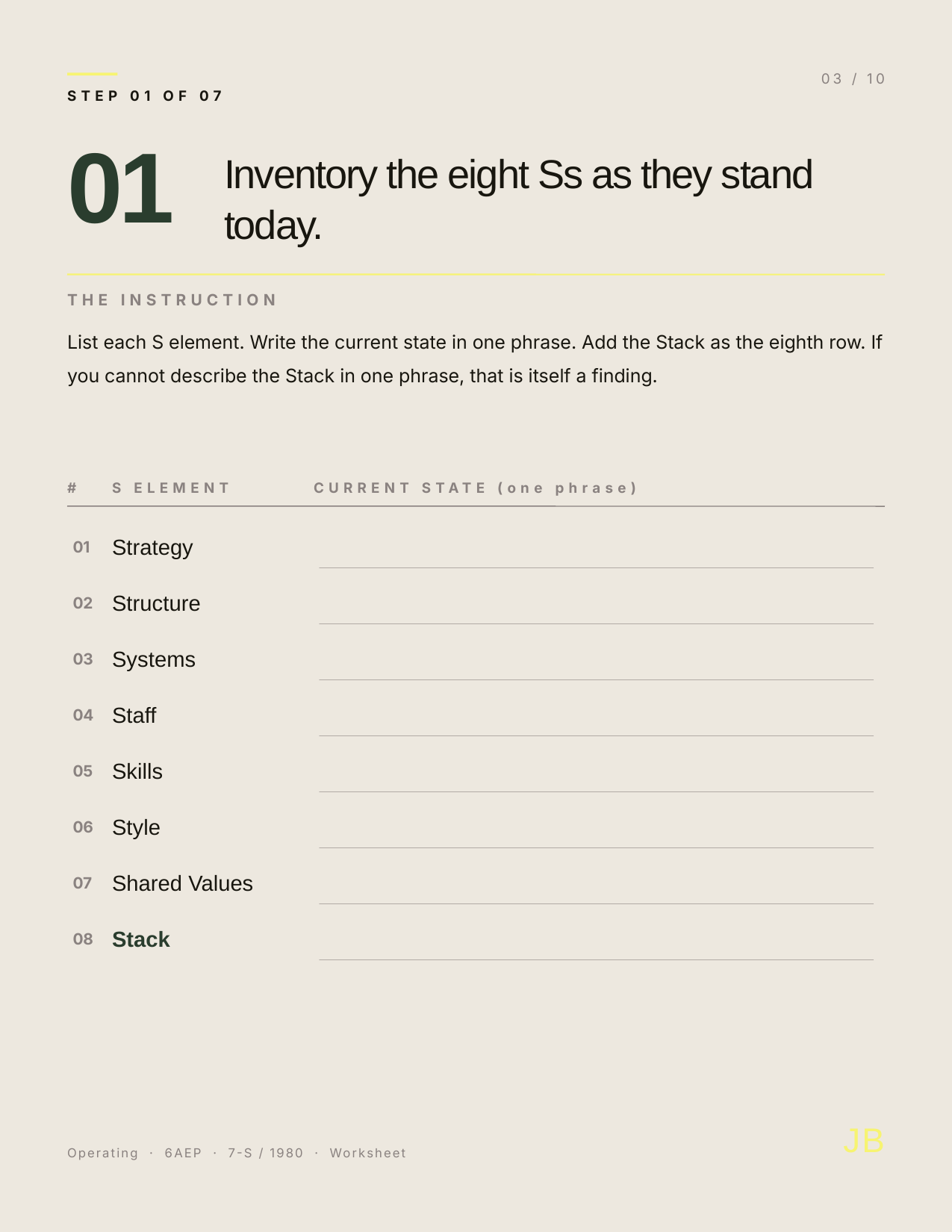

03 / 10

STEP 01 OF 07
01
Inventory the eight Ss as they stand today.

THE INSTRUCTION
List each S element. Write the current state in one phrase. Add the Stack as the eighth row. If you cannot describe the Stack in one phrase, that is itself a finding.
#
S ELEMENT
CURRENT STATE (one phrase)

01
Strategy

02
Structure

03
Systems

04
Staff

05
Skills

06
Style

07
Shared Values

08
Stack

JB
Operating  ·  6AEP  ·  7-S / 1980  ·  Worksheet